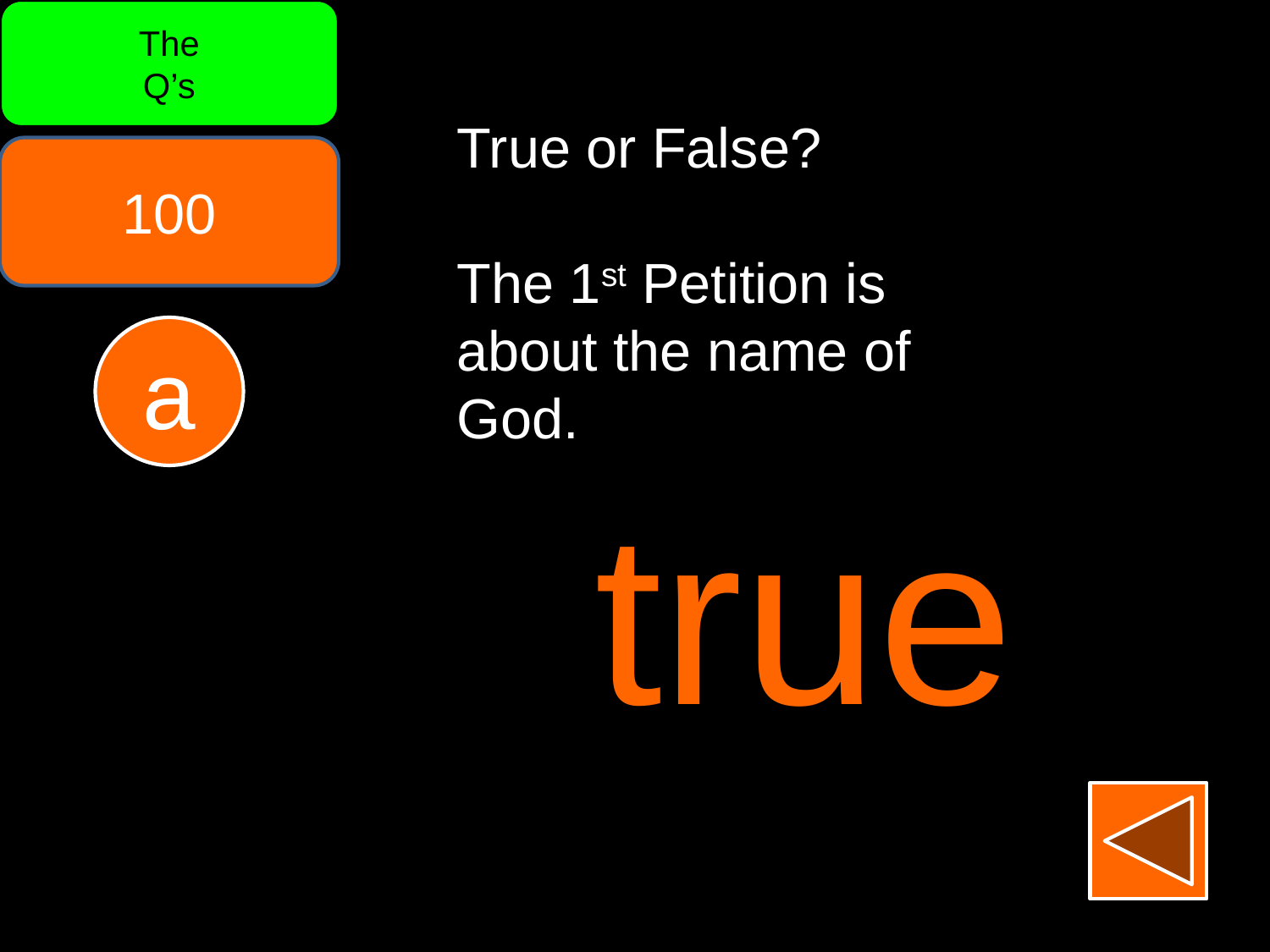

The
Q’s
True or False?

The 1st Petition is
about the name of
God.
100
a
true